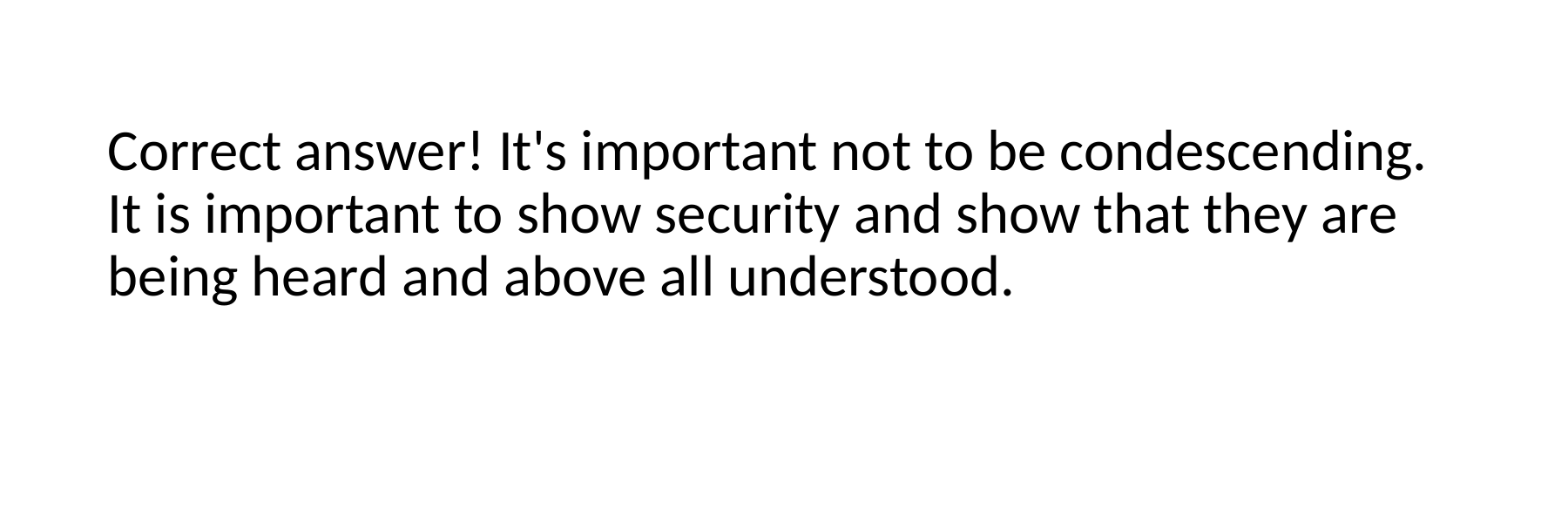

Correct answer! It's important not to be condescending. It is important to show security and show that they are being heard and above all understood.